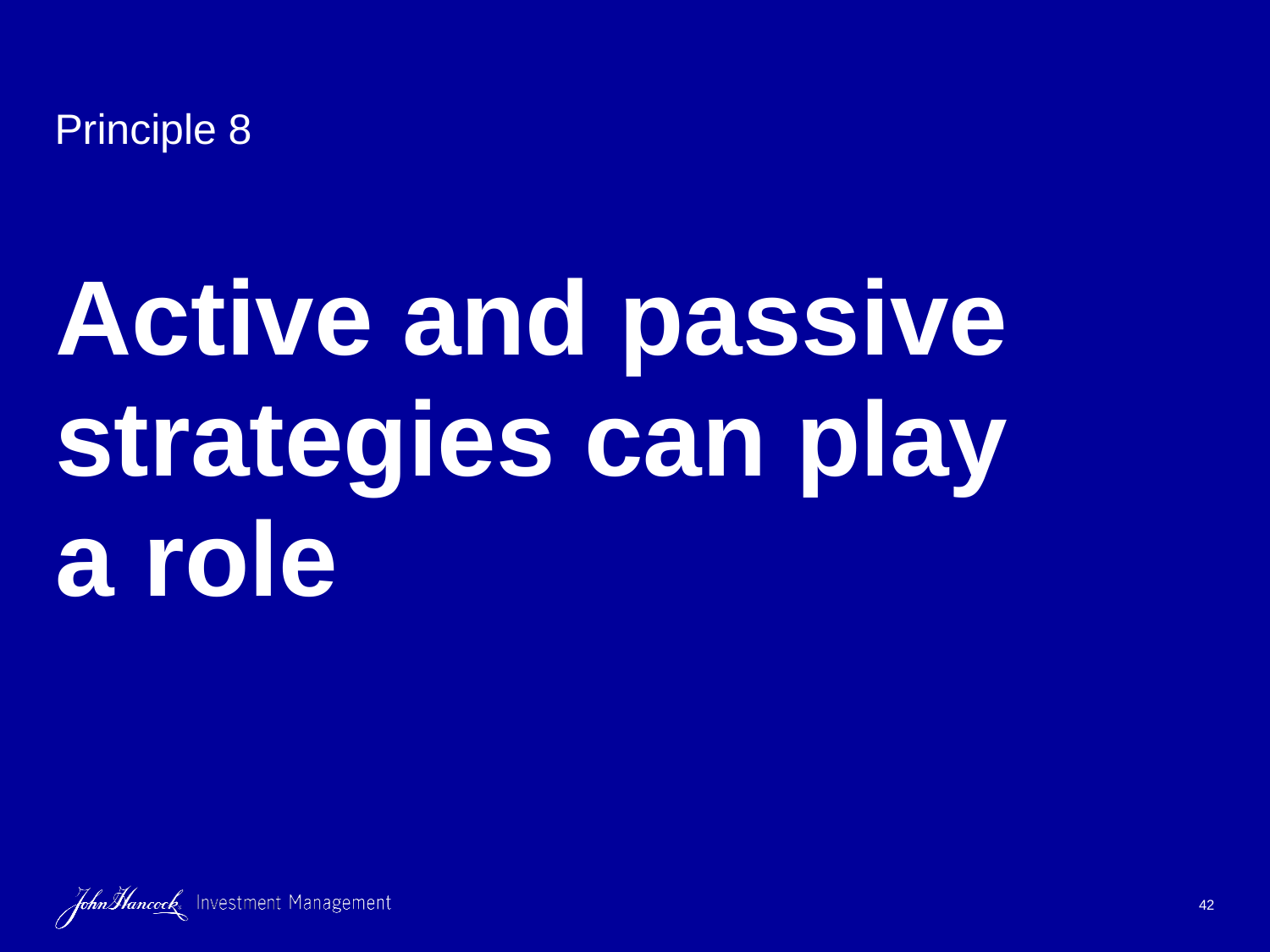

Principle 8
# Active and passive strategies can play a role
42